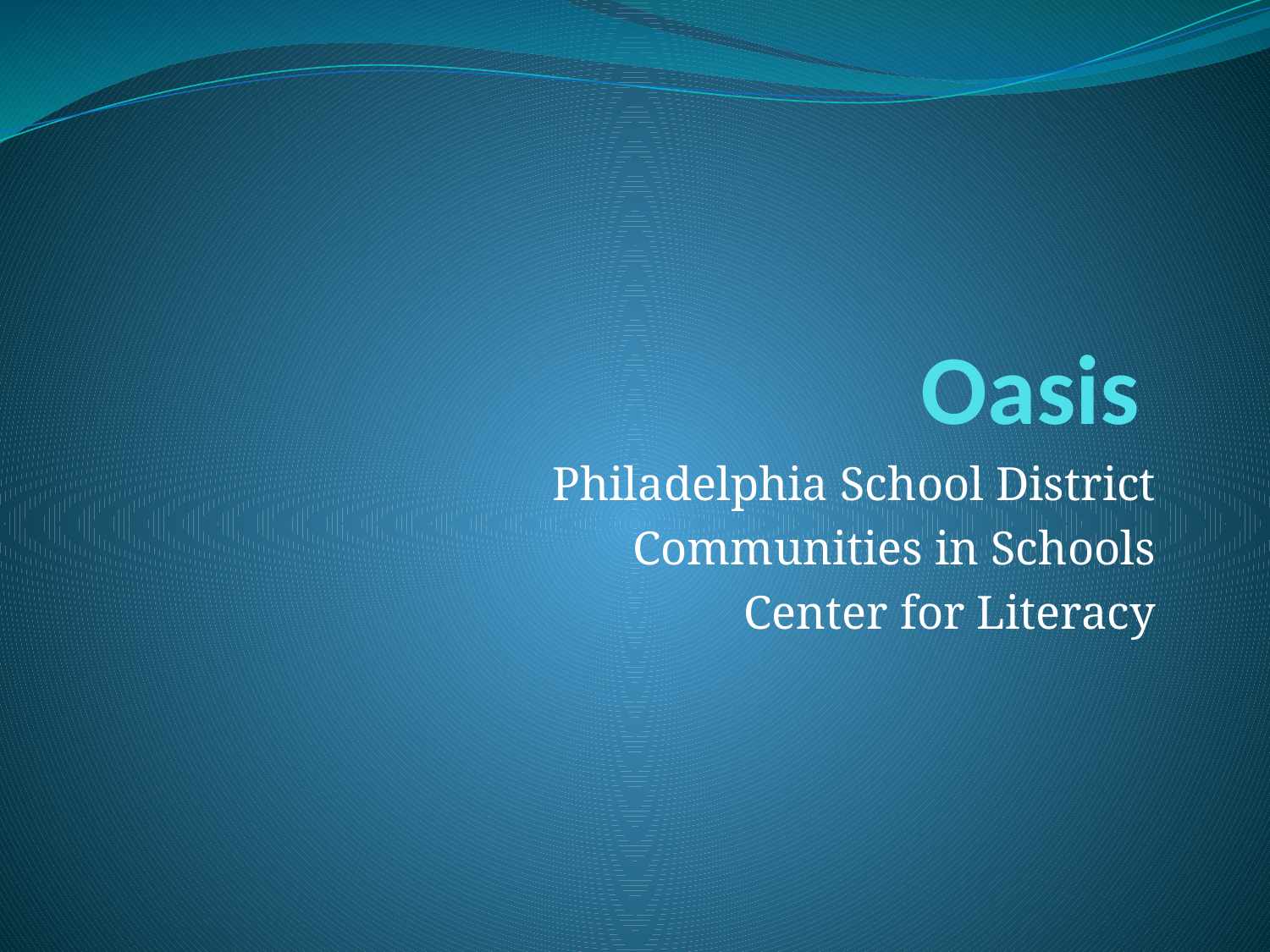

# Oasis
Philadelphia School District
Communities in Schools
Center for Literacy